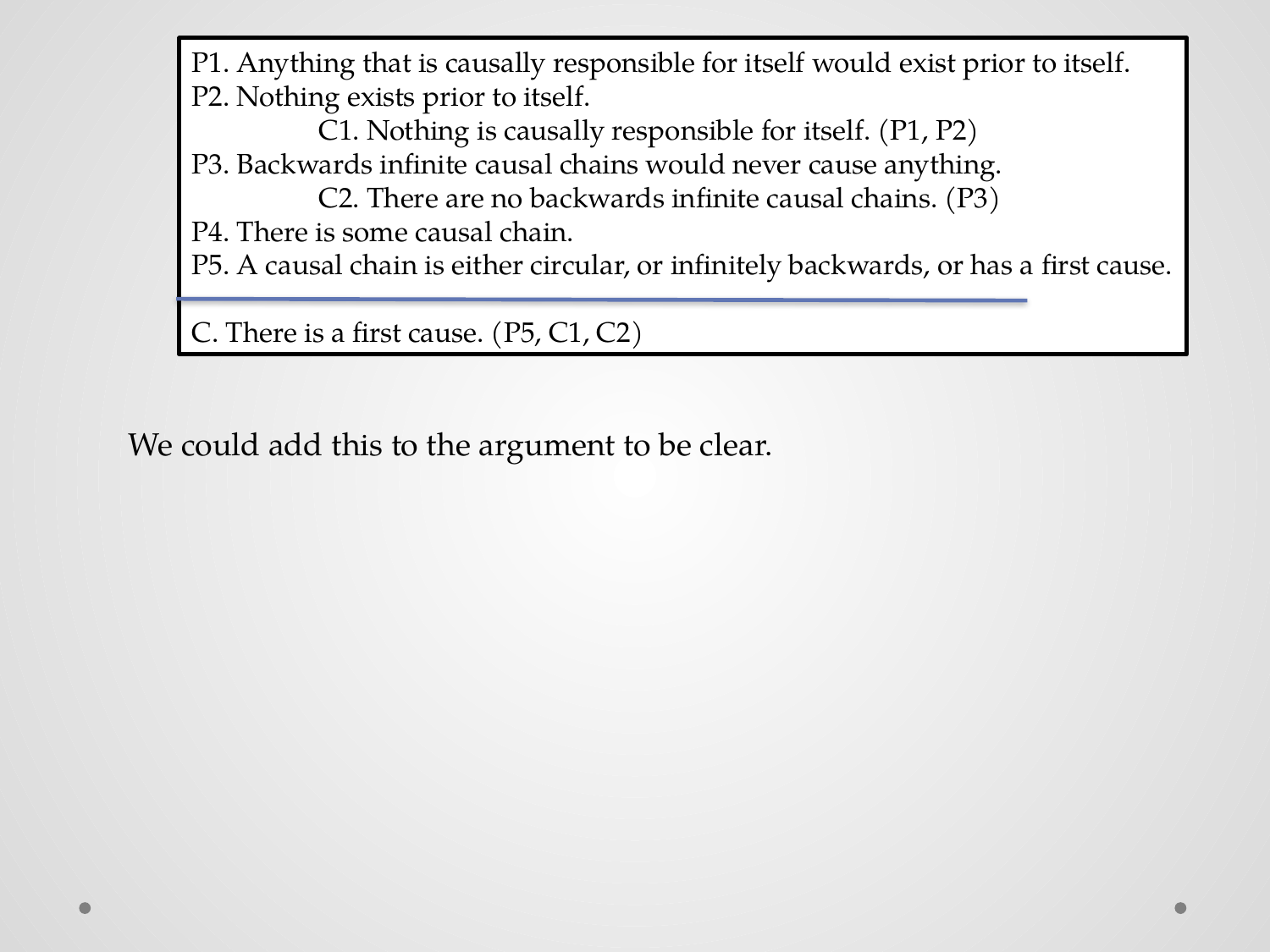

P1. Anything that is causally responsible for itself would exist prior to itself.
P2. Nothing exists prior to itself.
	C1. Nothing is causally responsible for itself. (P1, P2)
P3. Backwards infinite causal chains would never cause anything.
	C2. There are no backwards infinite causal chains. (P3)
P4. There is some causal chain.
P5. A causal chain is either circular, or infinitely backwards, or has a first cause.

C. There is a first cause. (P5, C1, C2)
We could add this to the argument to be clear.